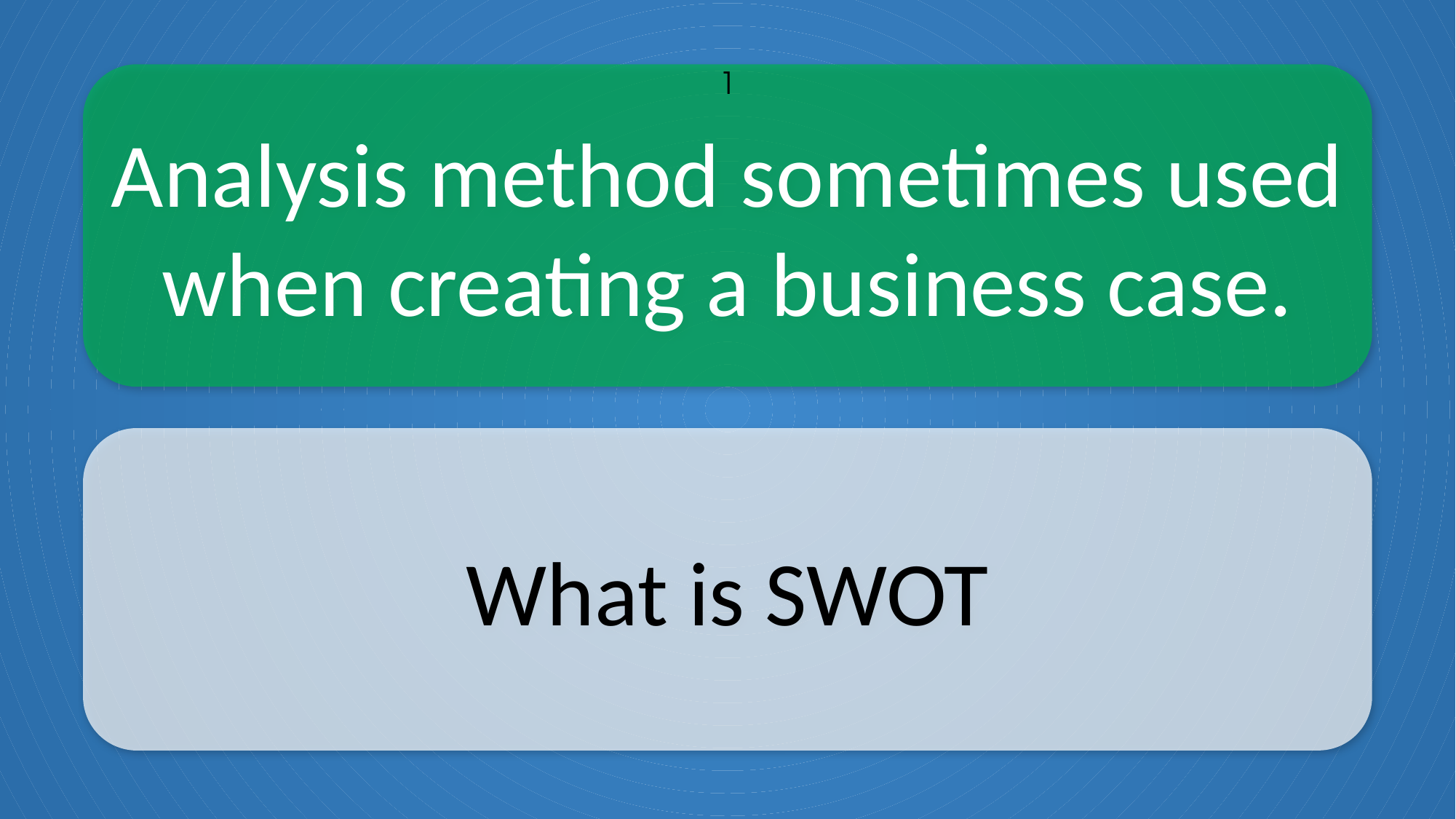

Analysis method sometimes used when creating a business case.
1
What is SWOT